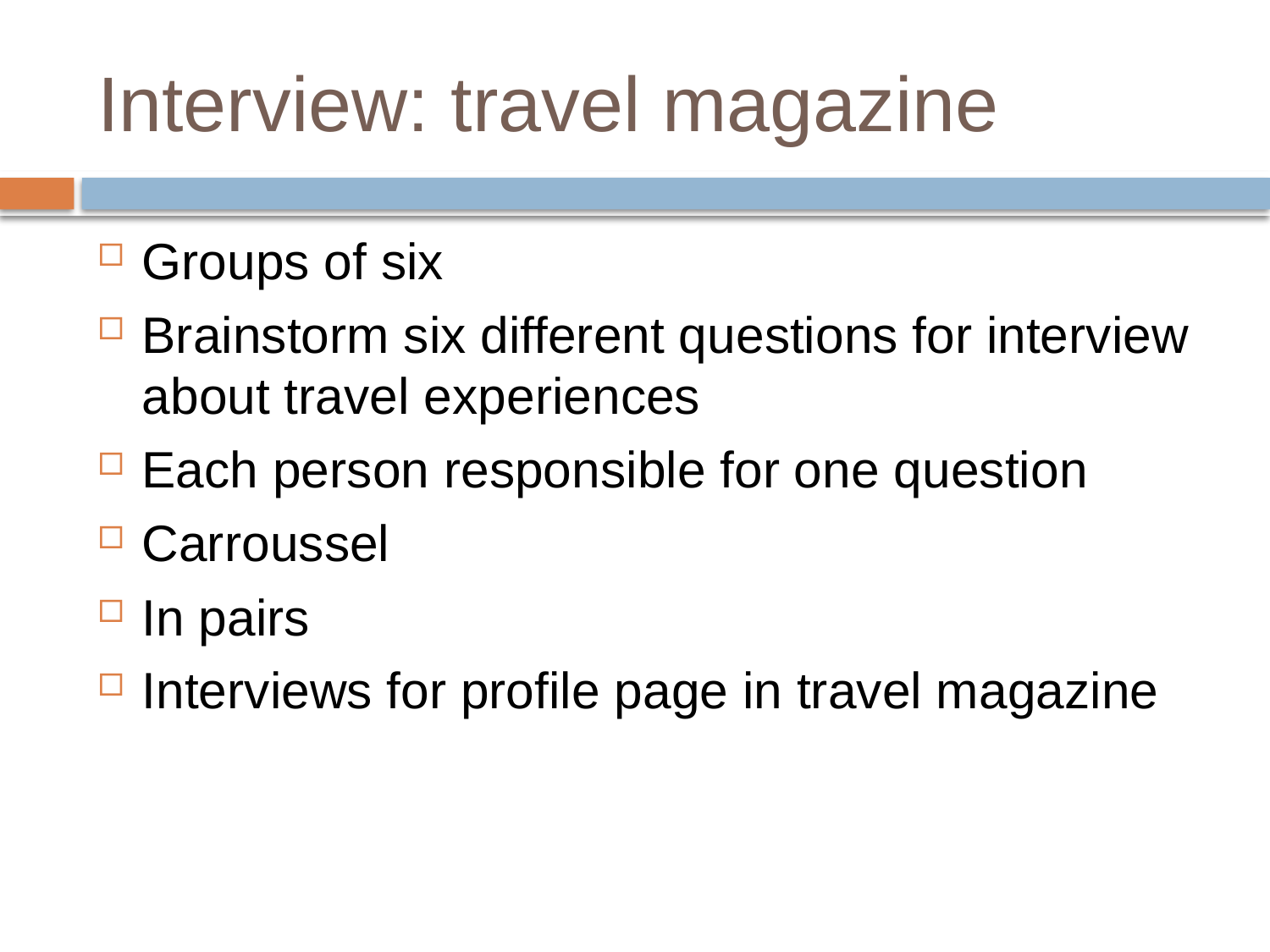

# Interview: travel magazine
Groups of six
Brainstorm six different questions for interview about travel experiences
Each person responsible for one question
Carroussel
In pairs
Interviews for profile page in travel magazine